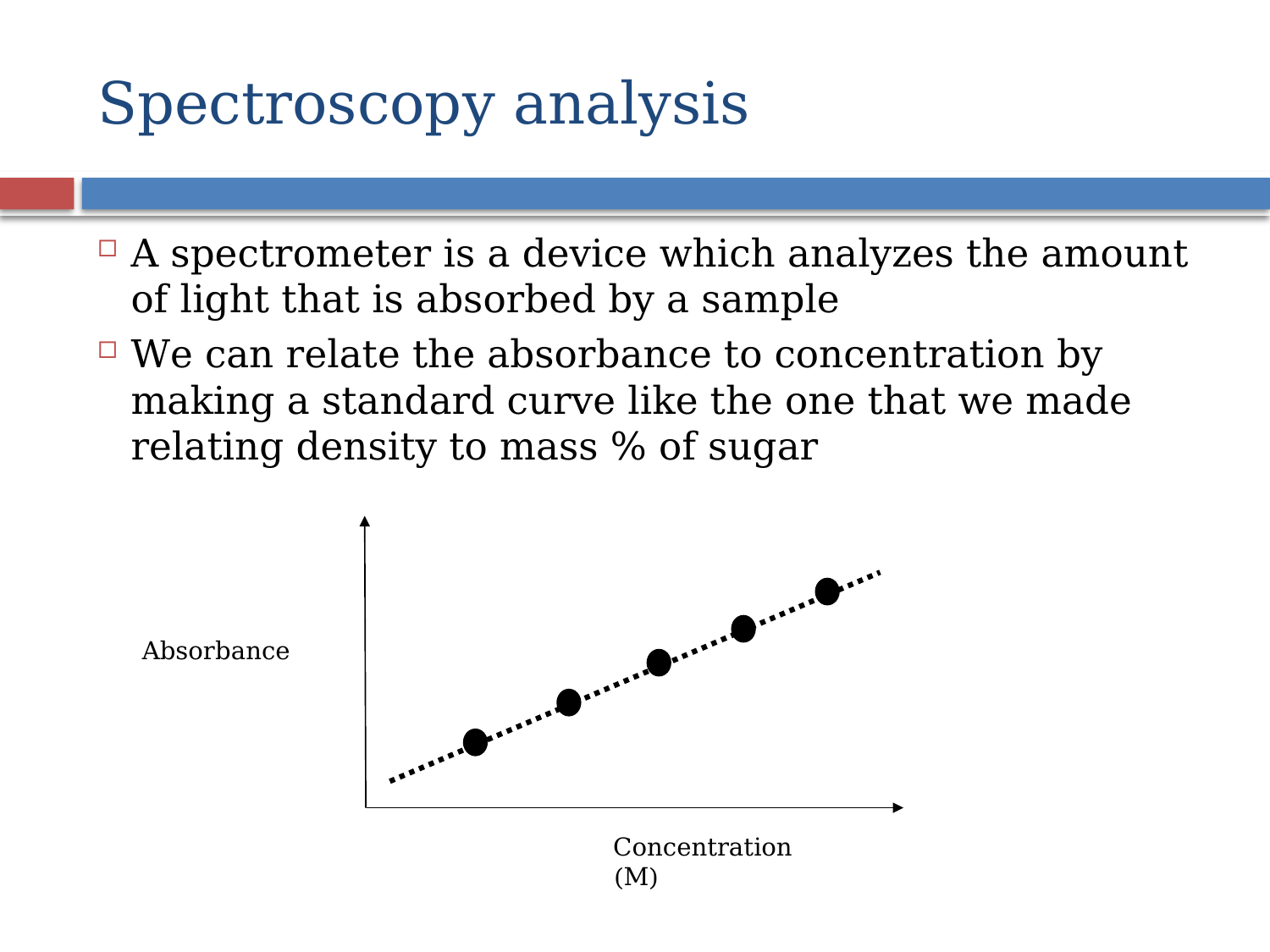

# Spectroscopy analysis
A spectrometer is a device which analyzes the amount of light that is absorbed by a sample
We can relate the absorbance to concentration by making a standard curve like the one that we made relating density to mass % of sugar

Absorbance

Concentration (M)